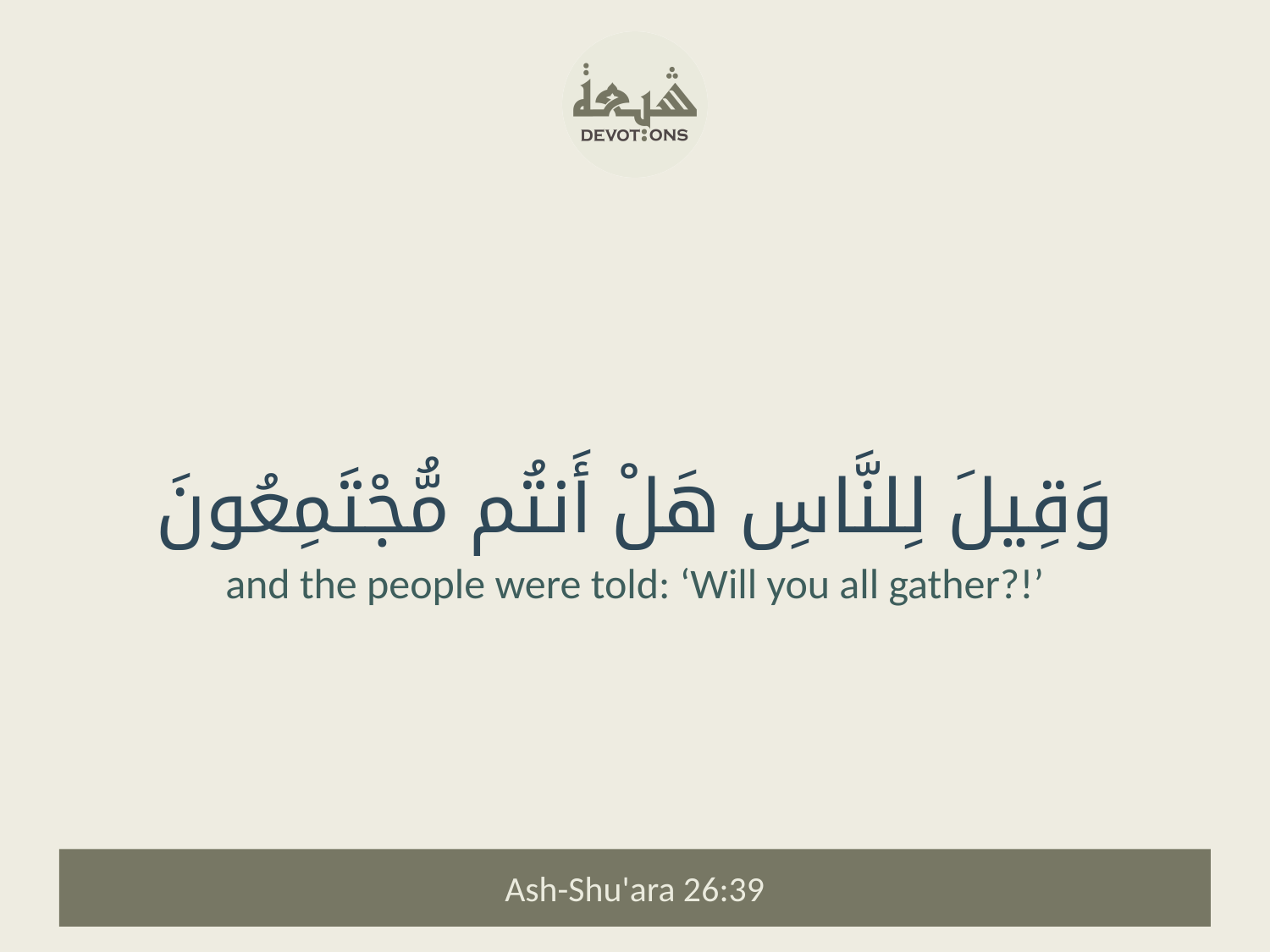

وَقِيلَ لِلنَّاسِ هَلْ أَنتُم مُّجْتَمِعُونَ
and the people were told: ‘Will you all gather?!’
Ash-Shu'ara 26:39